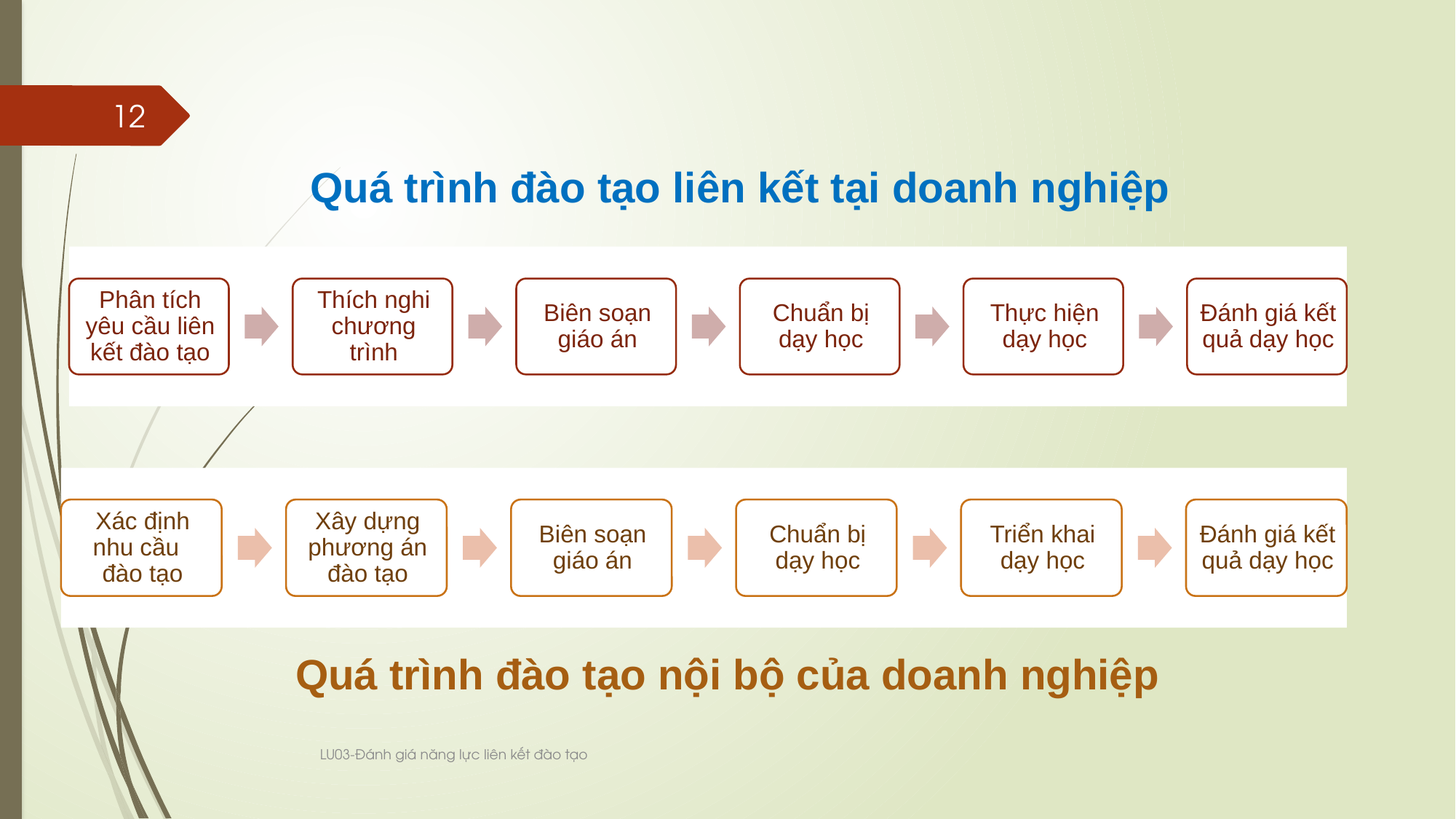

12
Quá trình đào tạo liên kết tại doanh nghiệp
Phân tích yêu cầu liên kết đào tạo

Thích nghi chương trình

Biên soạn giáo án

Chuẩn bị dạy học

Thực hiện dạy học

Đánh giá kết quả dạy học
Xác định nhu cầu   đào tạo

Xây dựng phương án đào tạo

Biên soạn giáo án

Chuẩn bị dạy học

Triển khai dạy học

Đánh giá kết quả dạy học
Quá trình đào tạo nội bộ của doanh nghiệp
LU03-Đánh giá năng lực liên kết đào tạo